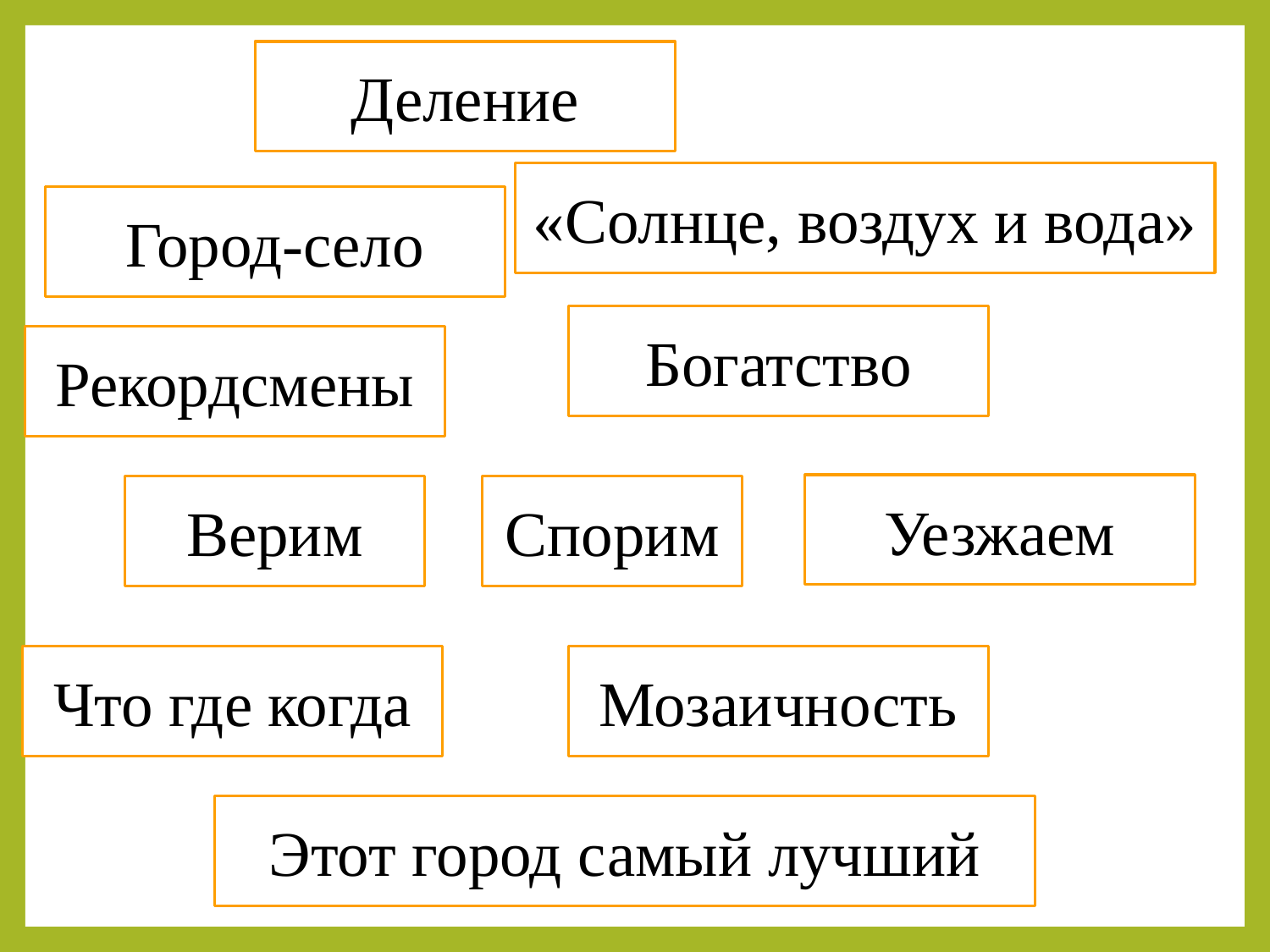

Деление
«Солнце, воздух и вода»
Город-село
Богатство
Рекордсмены
Уезжаем
Верим
Спорим
Что где когда
Мозаичность
Этот город самый лучший